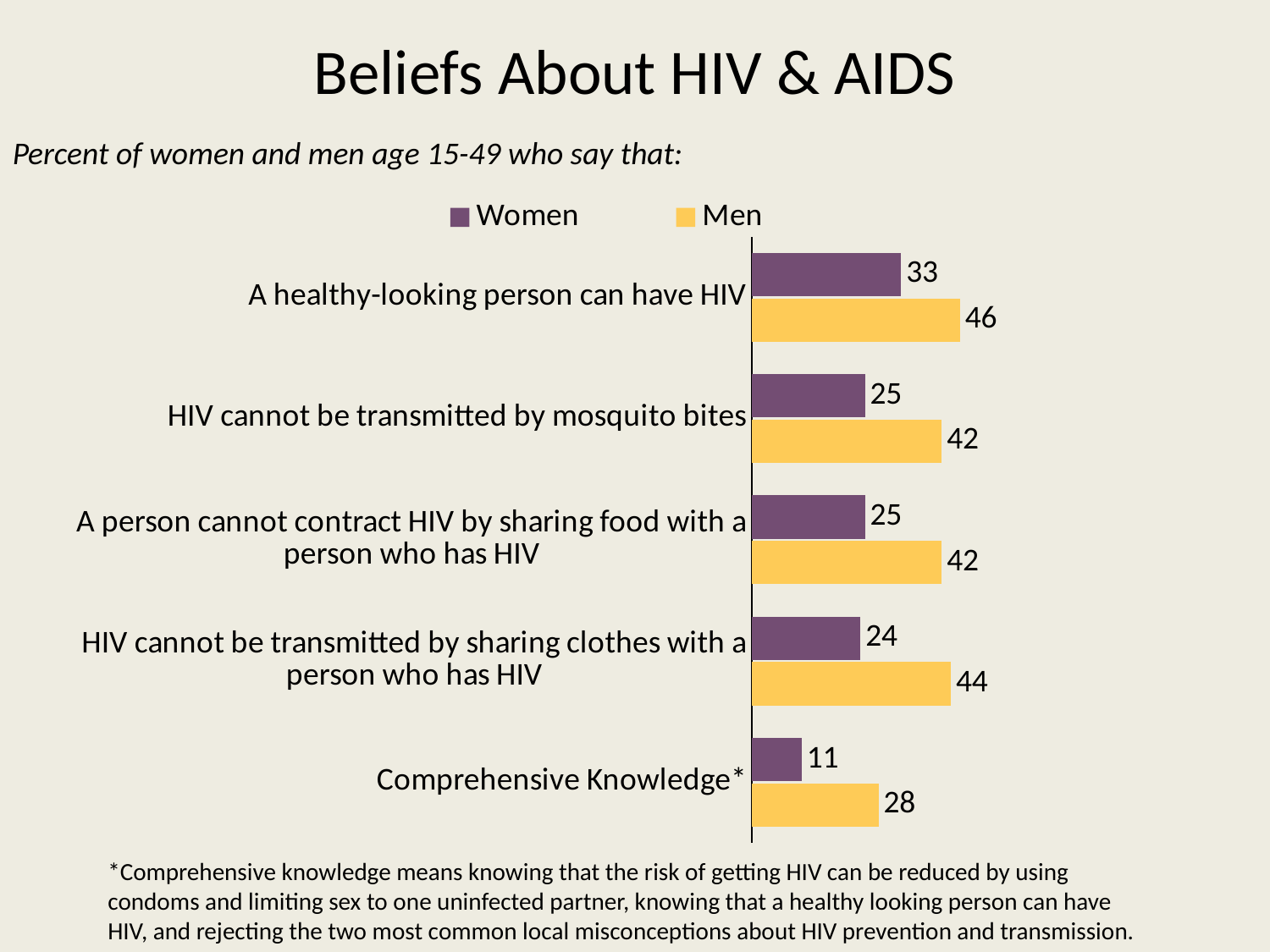

# Beliefs About HIV & AIDS
Percent of women and men age 15-49 who say that:

### Chart

| Category | Men | Women  |
|---|---|---|
| Comprehensive Knowledge* | 28.0 | 11.0 |
| HIV cannot be transmitted by sharing clothes with a person who has HIV | 44.0 | 24.0 |
| A person cannot contract HIV by sharing food with a person who has HIV | 42.0 | 25.0 |
| HIV cannot be transmitted by mosquito bites | 42.0 | 25.0 |
| A healthy-looking person can have HIV | 46.0 | 33.0 |
*Comprehensive knowledge means knowing that the risk of getting HIV can be reduced by using condoms and limiting sex to one uninfected partner, knowing that a healthy looking person can have HIV, and rejecting the two most common local misconceptions about HIV prevention and transmission.